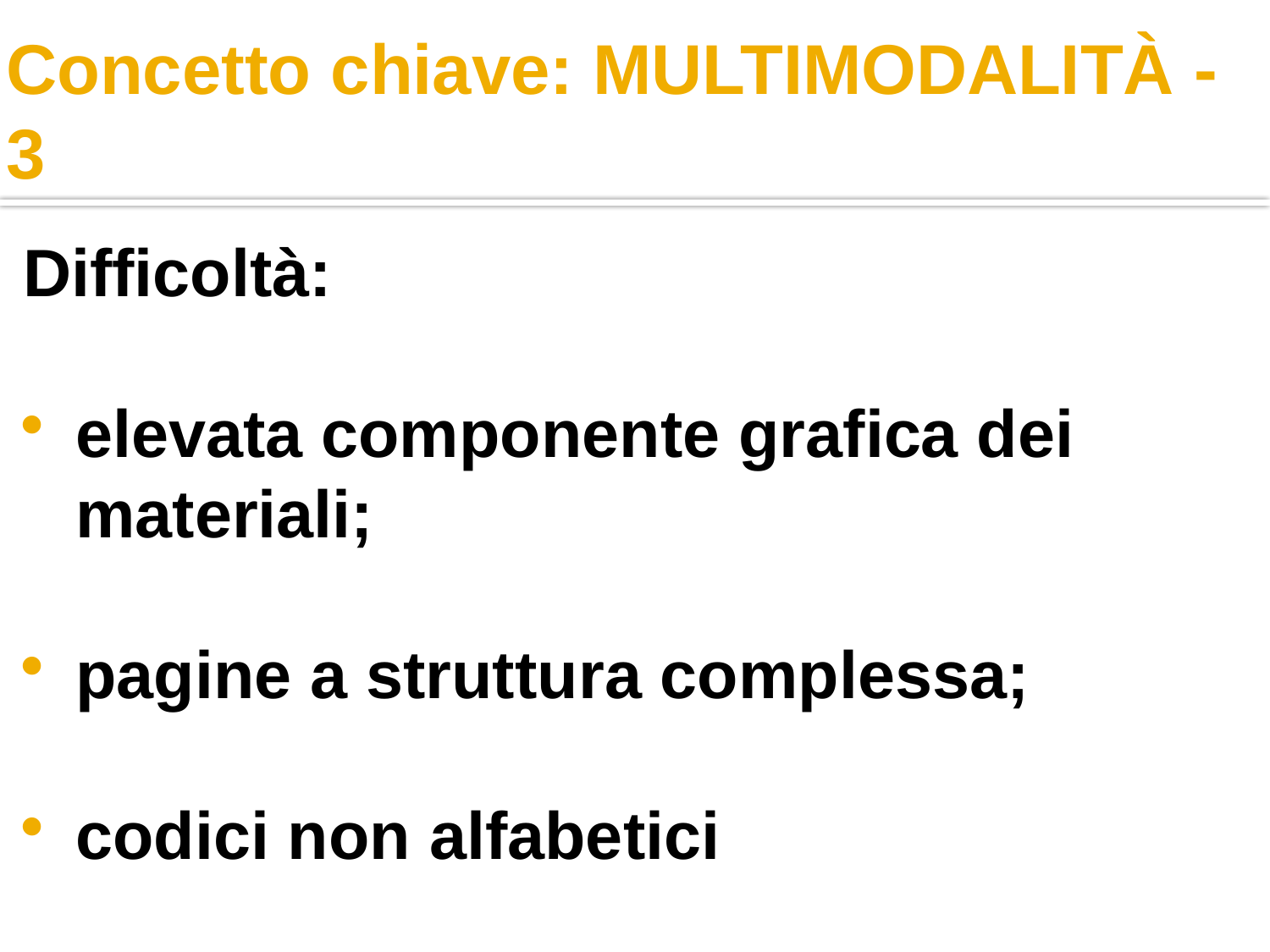

# Concetto chiave: MULTIMODALITÀ - 3
Difficoltà:

elevata componente grafica dei materiali;

pagine a struttura complessa;

codici non alfabetici